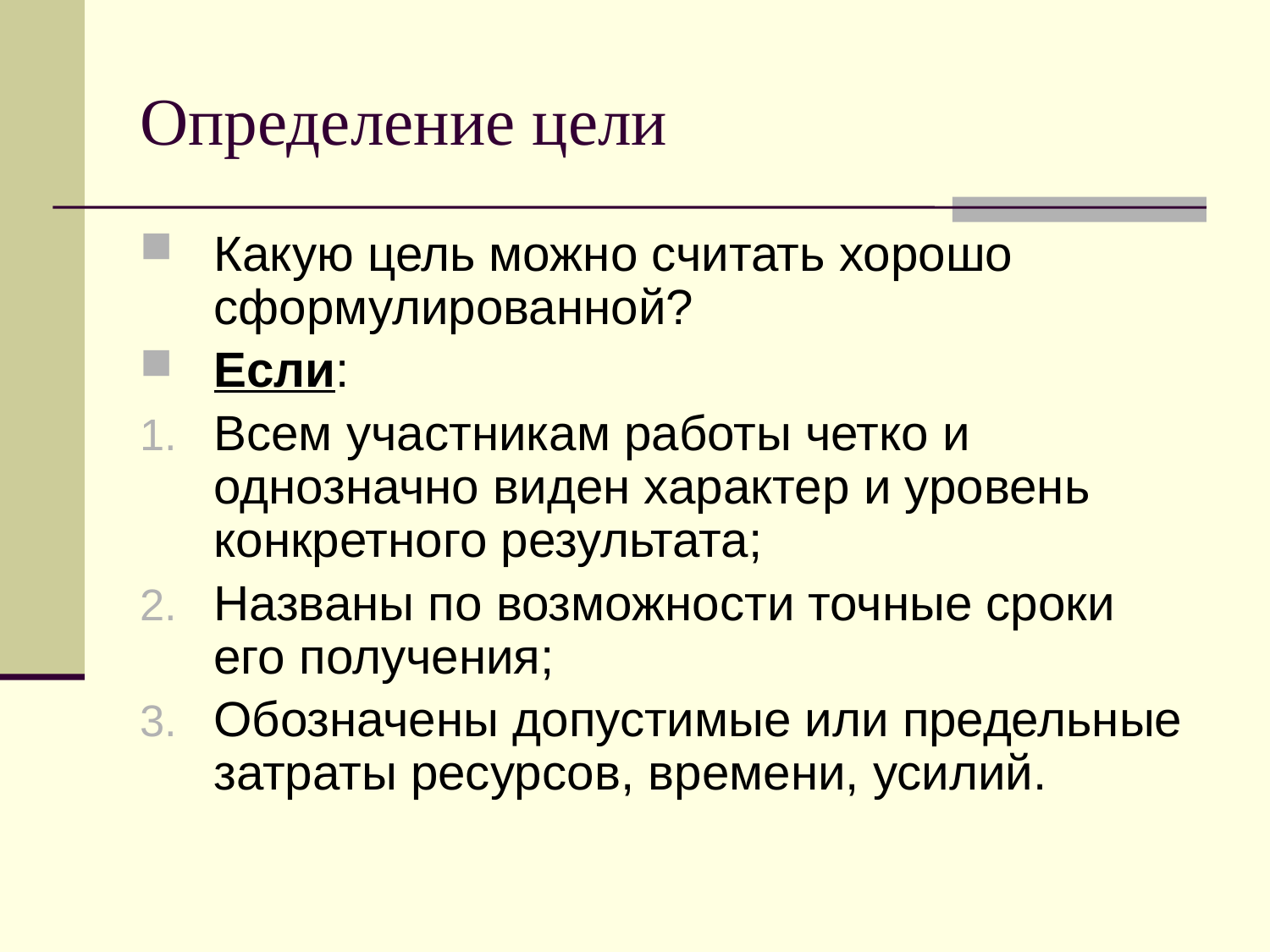

Определение цели
Какую цель можно считать хорошо сформулированной?
Если:
Всем участникам работы четко и однозначно виден характер и уровень конкретного результата;
Названы по возможности точные сроки его получения;
Обозначены допустимые или предельные затраты ресурсов, времени, усилий.